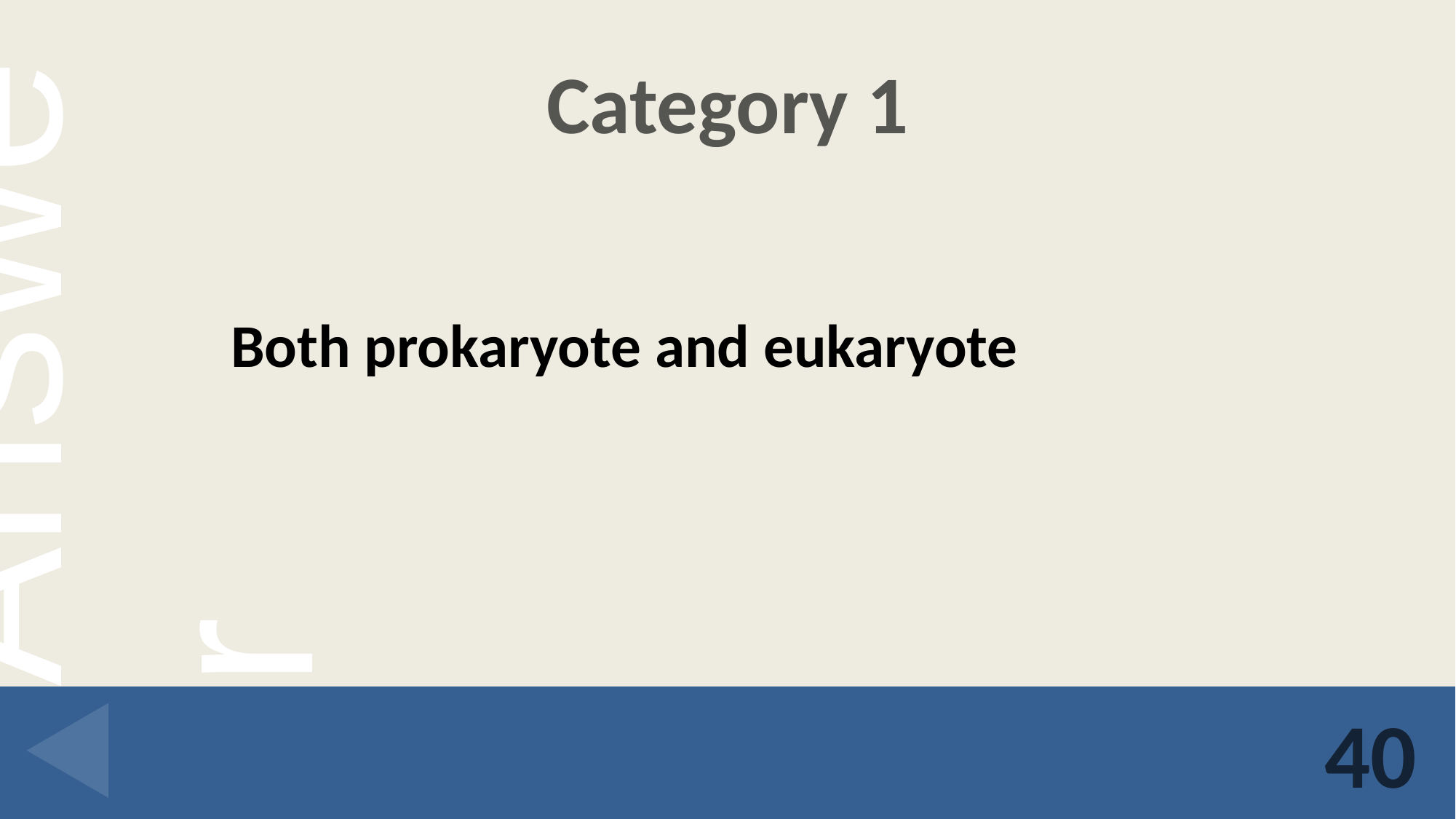

# Category 1
Both prokaryote and eukaryote
40